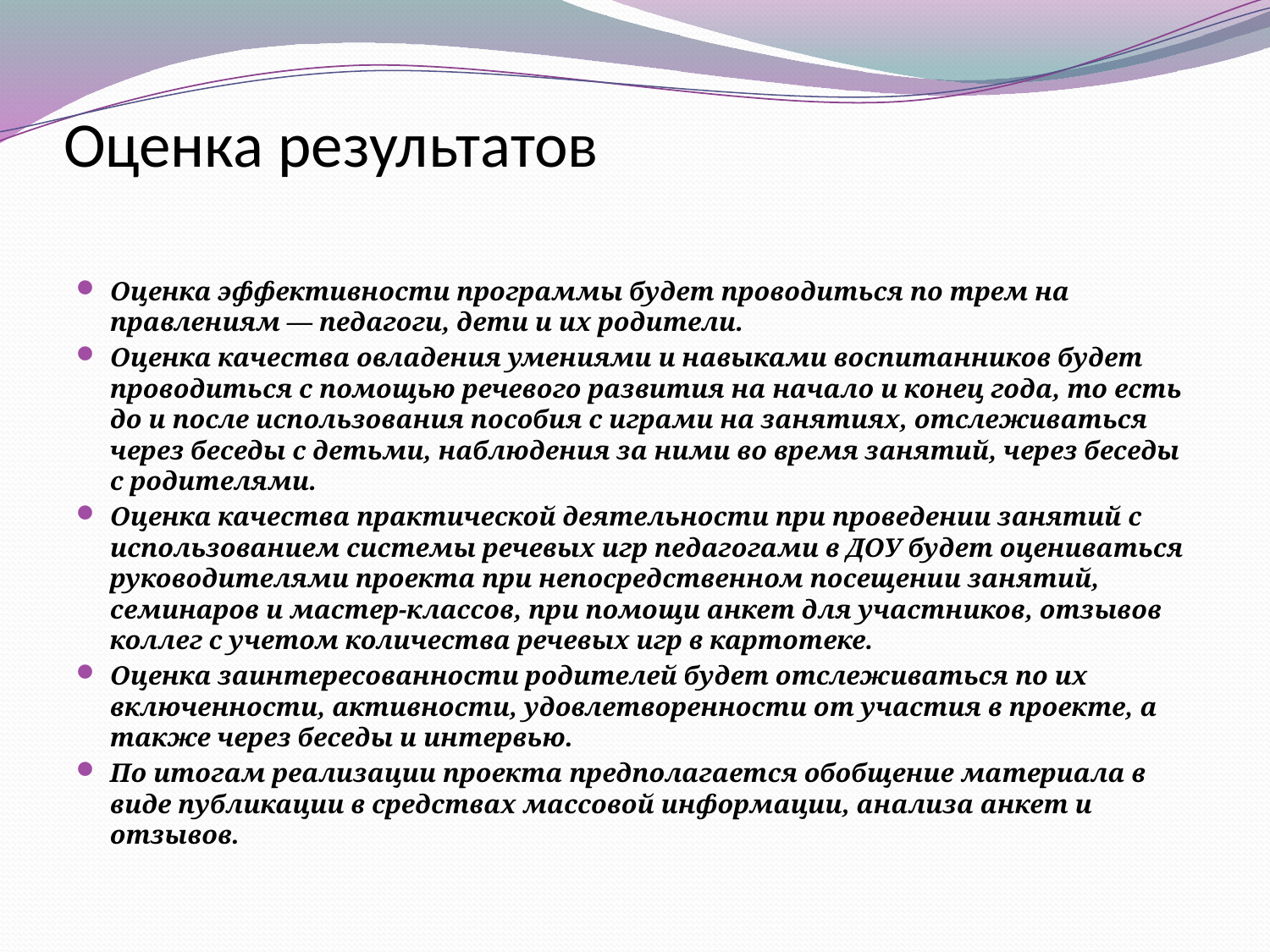

# Оценка результатов
Оценка эффективности программы будет проводиться по трем на­правлениям — педагоги, дети и их родители.
Оценка качества овладения умениями и навыками воспитанников будет проводиться с помощью речевого развития на начало и конец года, то есть до и после использования пособия с играми на занятиях, отслеживаться через беседы с детьми, наблюдения за ними во время занятий, через беседы с родителями.
Оценка качества практической деятельности при проведении заня­тий с использованием системы речевых игр педагогами в ДОУ будет оцениваться руководителями проекта при непосредственном посе­щении занятий, семинаров и мастер-классов, при помощи анкет для участников, отзывов коллег с учетом количества речевых игр в карто­теке.
Оценка заинтересованности родителей будет отслеживаться по их включенности, активности, удовлетворенности от участия в проекте, а также через беседы и интервью.
По итогам реализации проекта предполагается обобщение мате­риала в виде публикации в средствах массовой информации, анализа анкет и отзывов.